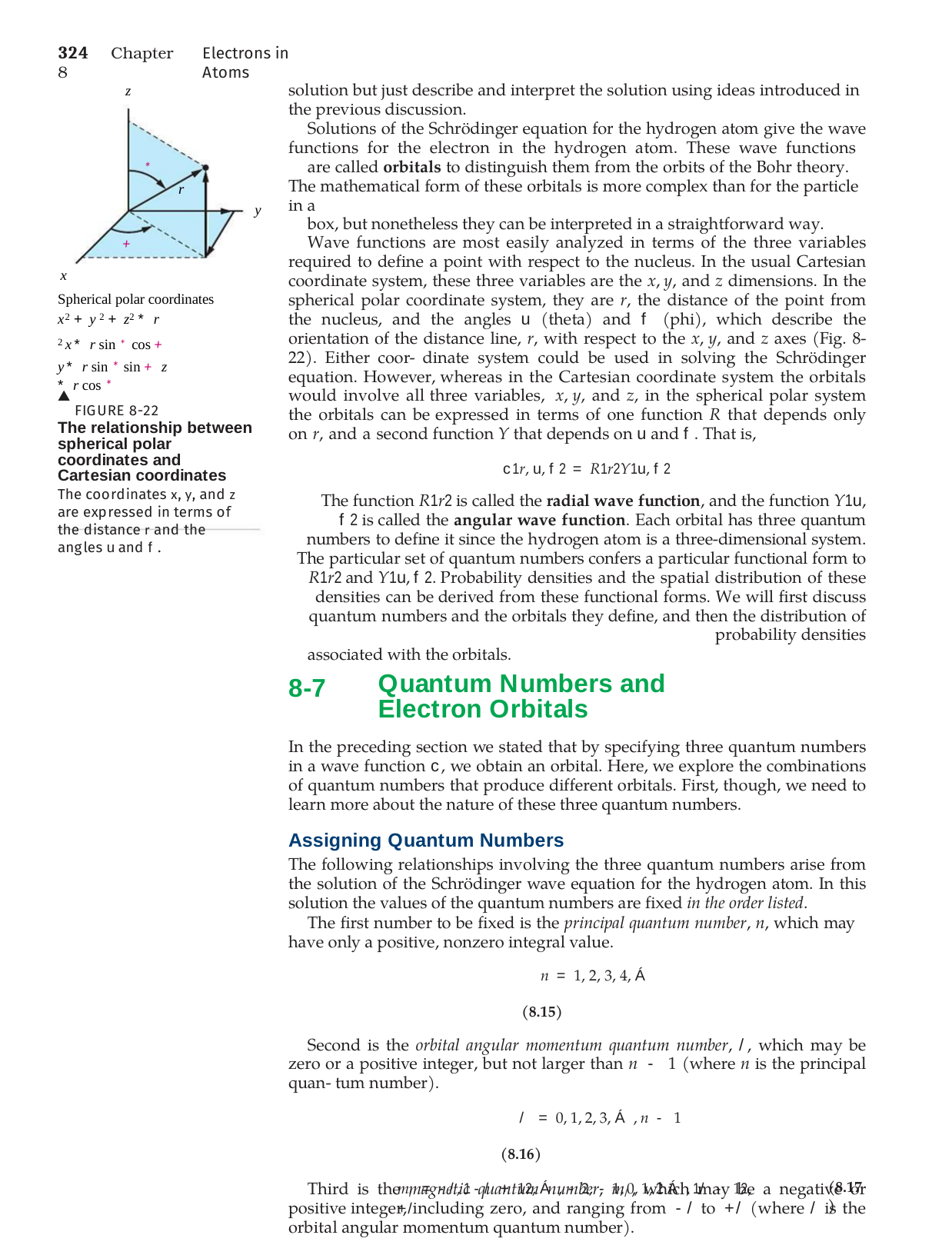

324	Chapter 8
Electrons in Atoms
solution but just describe and interpret the solution using ideas introduced in the previous discussion.
Solutions of the Schrödinger equation for the hydrogen atom give the wave functions  for  the  electron  in  the  hydrogen  atom.  These  wave  functions
are called orbitals to distinguish them from the orbits of the Bohr theory. The mathematical form of these orbitals is more complex than for the particle in a
box, but nonetheless they can be interpreted in a straightforward way.
Wave functions are most easily analyzed in terms of the three variables required to define a point with respect to the nucleus. In the usual Cartesian coordinate system, these three variables are the x, y, and z dimensions. In the spherical polar coordinate system, they are r, the distance of the point from the nucleus, and the angles u (theta) and f (phi), which describe the orientation of the distance line, r, with respect to the x, y, and z axes (Fig. 8-22). Either coor- dinate system could be used in solving the Schrödinger equation. However, whereas in the Cartesian coordinate system the orbitals would involve all three variables,  x, y, and z, in the spherical polar system the orbitals can be expressed in terms of one function R that depends only on r, and a second function Y that depends on u and f. That is,

c1r, u, f2  =  R1r2Y1u, f2
The function R1r2 is called the radial wave function, and the function Y1u, f2 is called the angular wave function. Each orbital has three quantum numbers to define it since the hydrogen atom is a three-dimensional system. The particular set of quantum numbers confers a particular functional form to R1r2 and Y1u, f2. Probability densities and the spatial distribution of these densities can be derived from these functional forms. We will first discuss quantum numbers and the orbitals they define, and then the distribution of probability densities
associated with the orbitals.
z
*
r
y
+
x
Spherical polar coordinates
x2 + y 2 + z2 * r 2 x * r sin *  cos +  y * r sin * sin +   z * r cos *
 FIGURE 8-22
The relationship between spherical polar coordinates and Cartesian coordinates
The coordinates x, y, and z are expressed in terms of the distance r and the angles u and f.

8-7
Quantum Numbers and Electron Orbitals
In the preceding section we stated that by specifying three quantum numbers in a wave function c, we obtain an orbital. Here, we explore the combinations of quantum numbers that produce different orbitals. First, though, we need to learn more about the nature of these three quantum numbers.
Assigning Quantum Numbers
The following relationships involving the three quantum numbers arise from the solution of the Schrödinger wave equation for the hydrogen atom. In this solution the values of the quantum numbers are fixed in the order listed.
The first number to be fixed is the principal quantum number, n, which may have only a positive, nonzero integral value.
n  =  1, 2, 3, 4, Á	(8.15)

Second is the orbital angular momentum quantum number, /, which may be zero or a positive integer, but not larger than n  -  1 (where n is the principal quan- tum number).

/  =  0, 1, 2, 3, Á , n  -  1	(8.16)

Third is the magnetic quantum number, m/, which may be a negative or positive integer, including zero, and ranging from  -/ to  +/ (where / is the orbital angular momentum quantum number).
(8.17)
m/  =  -/, 1 -/  +  12, Á ,  - 2,  - 1, 0, 1, 2 Á , 1/  -  12,  +/